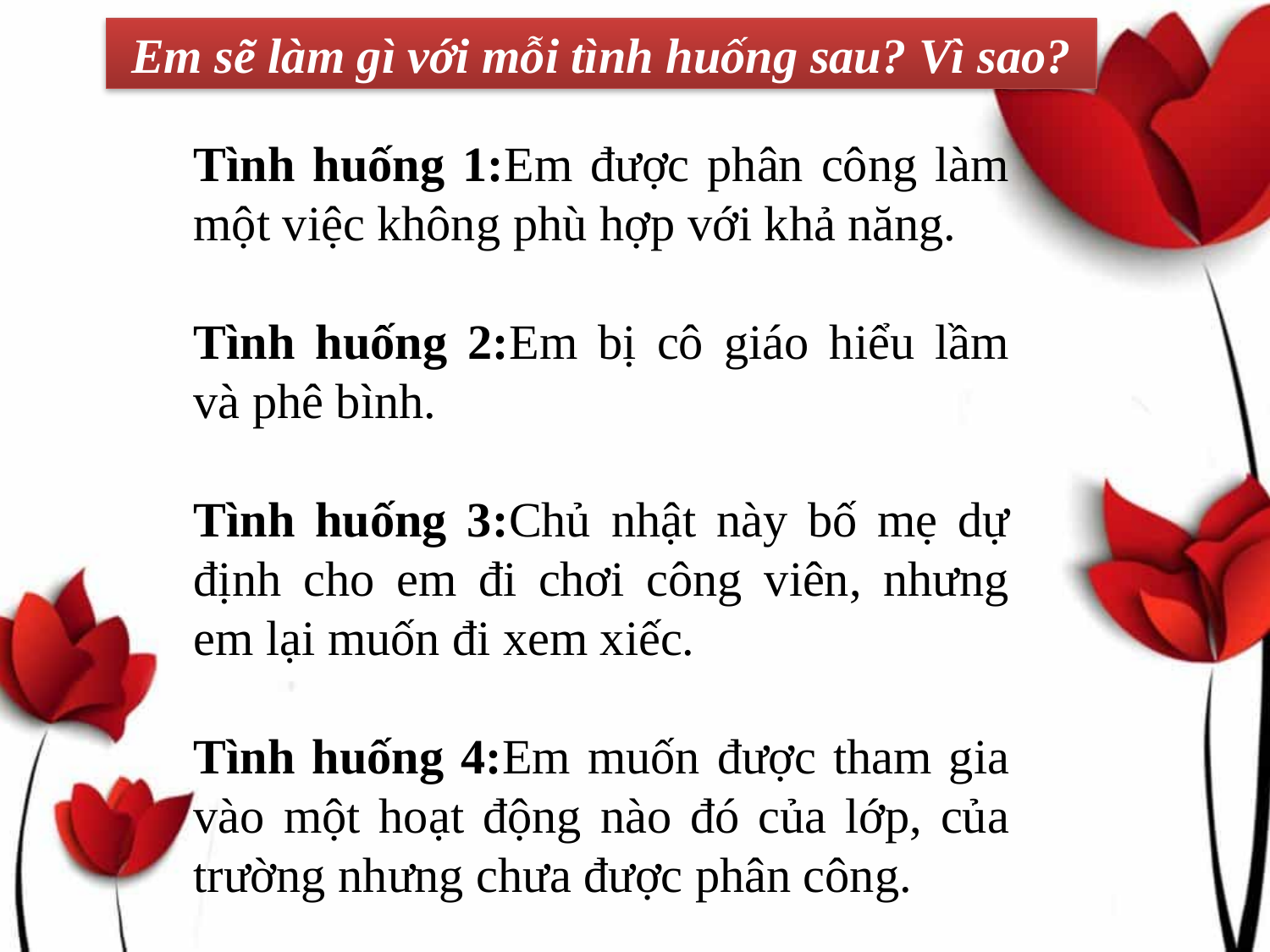

Em sẽ làm gì với mỗi tình huống sau? Vì sao?
Tình huống 1:Em được phân công làm một việc không phù hợp với khả năng.

Tình huống 2:Em bị cô giáo hiểu lầm và phê bình.

Tình huống 3:Chủ nhật này bố mẹ dự định cho em đi chơi công viên, nhưng em lại muốn đi xem xiếc.

Tình huống 4:Em muốn được tham gia vào một hoạt động nào đó của lớp, của trường nhưng chưa được phân công.